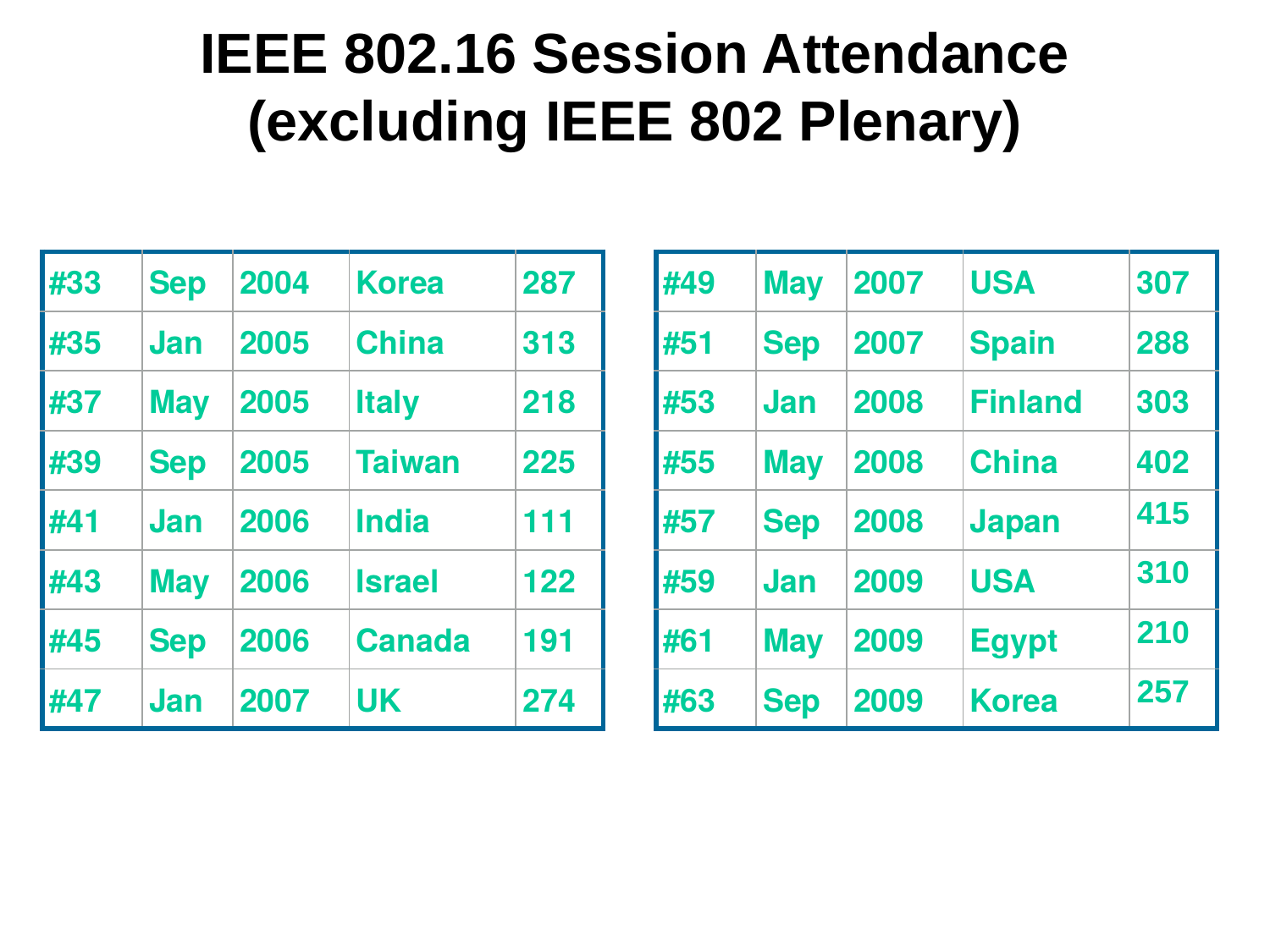

# IEEE 802.16 Session Attendance (excluding IEEE 802 Plenary)
| #33 | Sep | 2004 | Korea | 287 |
| --- | --- | --- | --- | --- |
| #35 | Jan | 2005 | China | 313 |
| #37 | May | 2005 | Italy | 218 |
| #39 | Sep | 2005 | Taiwan | 225 |
| #41 | Jan | 2006 | India | 111 |
| #43 | May | 2006 | Israel | 122 |
| #45 | Sep | 2006 | Canada | 191 |
| #47 | Jan | 2007 | UK | 274 |
| #49 | May | 2007 | USA | 307 |
| --- | --- | --- | --- | --- |
| #51 | Sep | 2007 | Spain | 288 |
| #53 | Jan | 2008 | Finland | 303 |
| #55 | May | 2008 | China | 402 |
| #57 | Sep | 2008 | Japan | 415 |
| #59 | Jan | 2009 | USA | 310 |
| #61 | May | 2009 | Egypt | 210 |
| #63 | Sep | 2009 | Korea | 257 |